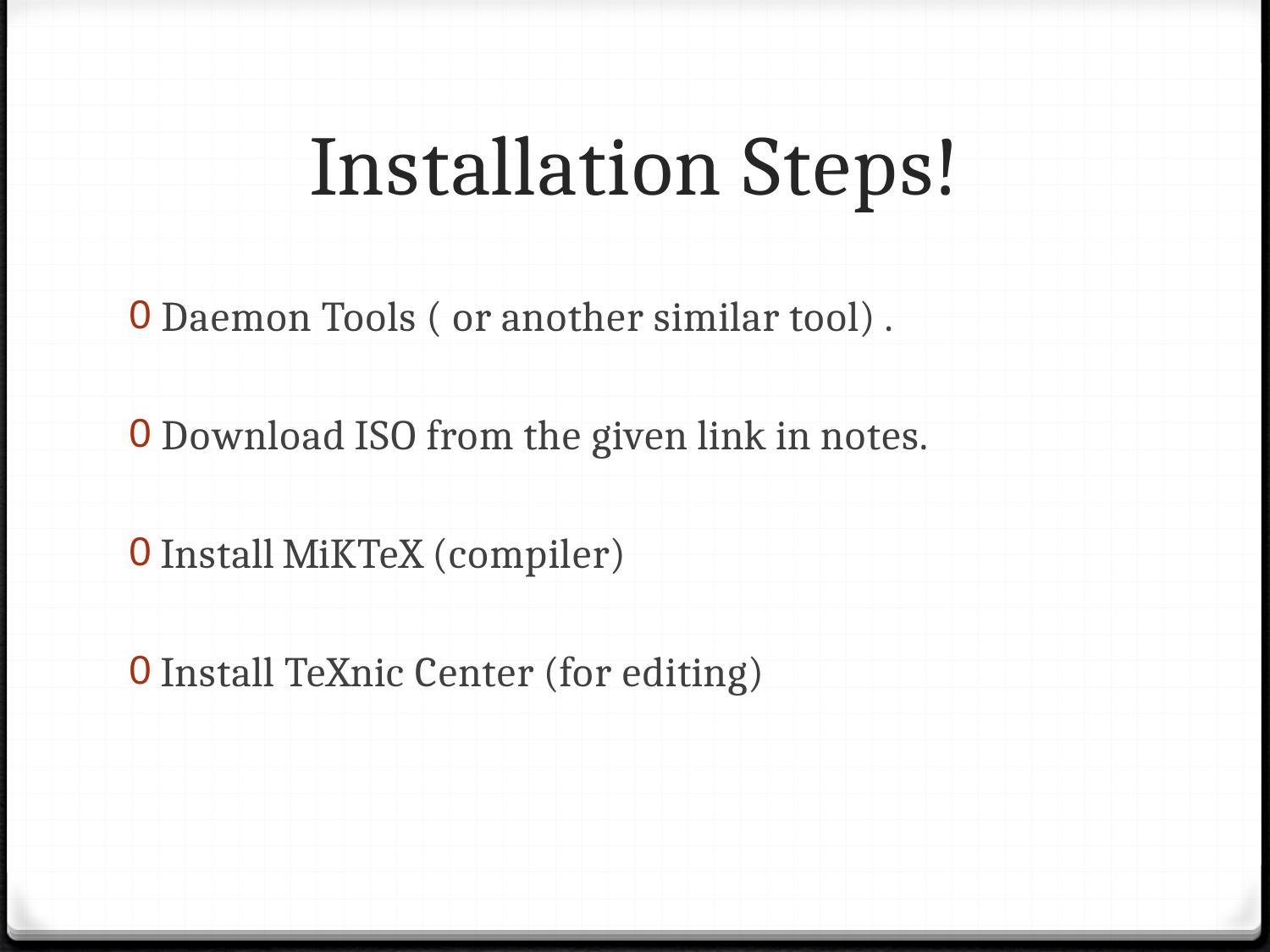

# Installation Steps!
Daemon Tools ( or another similar tool) .

Download ISO from the given link in notes.

Install MiKTeX (compiler)

Install TeXnic Center (for editing)